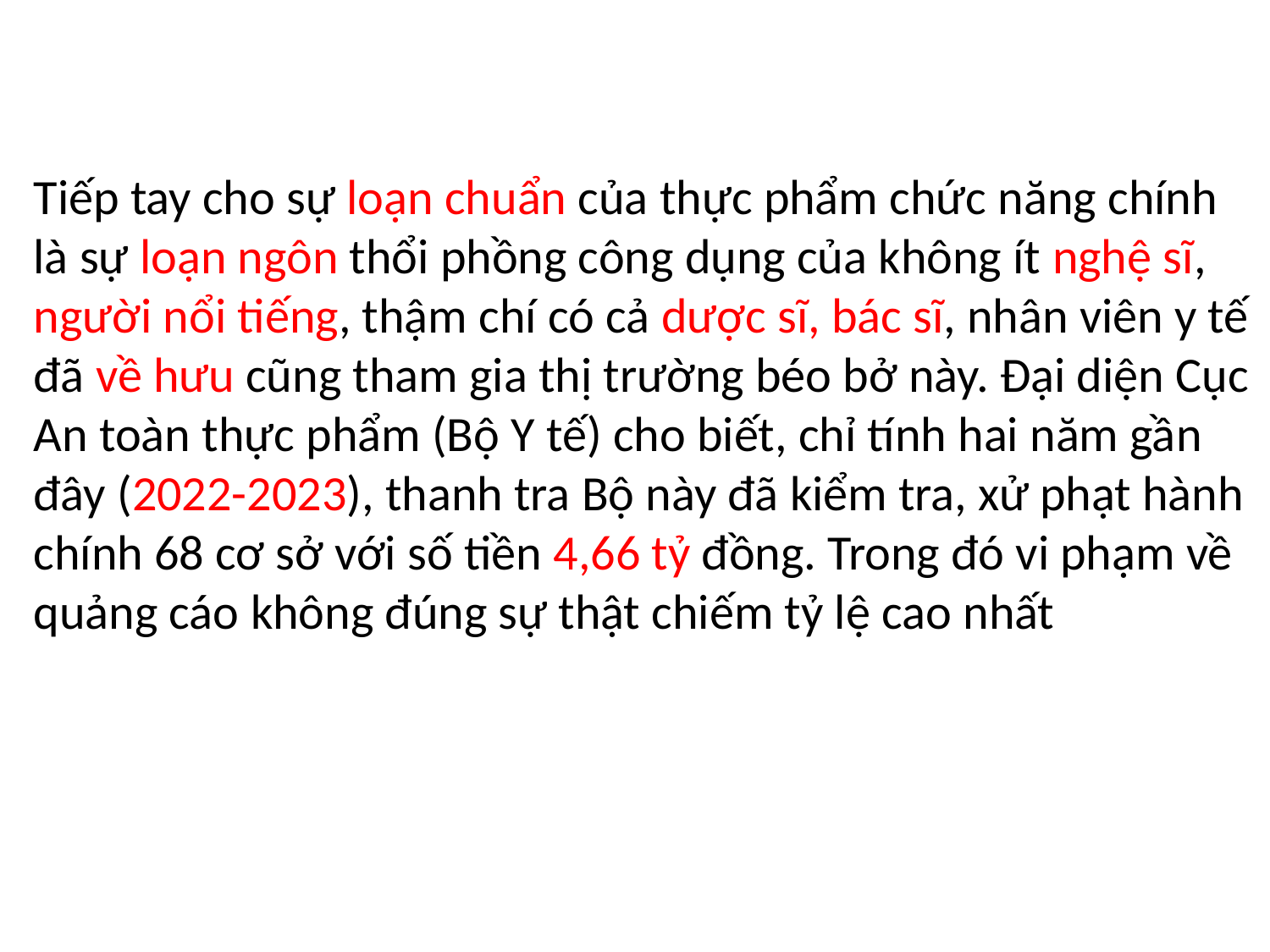

Tiếp tay cho sự loạn chuẩn của thực phẩm chức năng chính là sự loạn ngôn thổi phồng công dụng của không ít nghệ sĩ, người nổi tiếng, thậm chí có cả dược sĩ, bác sĩ, nhân viên y tế đã về hưu cũng tham gia thị trường béo bở này. Đại diện Cục An toàn thực phẩm (Bộ Y tế) cho biết, chỉ tính hai năm gần đây (2022-2023), thanh tra Bộ này đã kiểm tra, xử phạt hành chính 68 cơ sở với số tiền 4,66 tỷ đồng. Trong đó vi phạm về quảng cáo không đúng sự thật chiếm tỷ lệ cao nhất